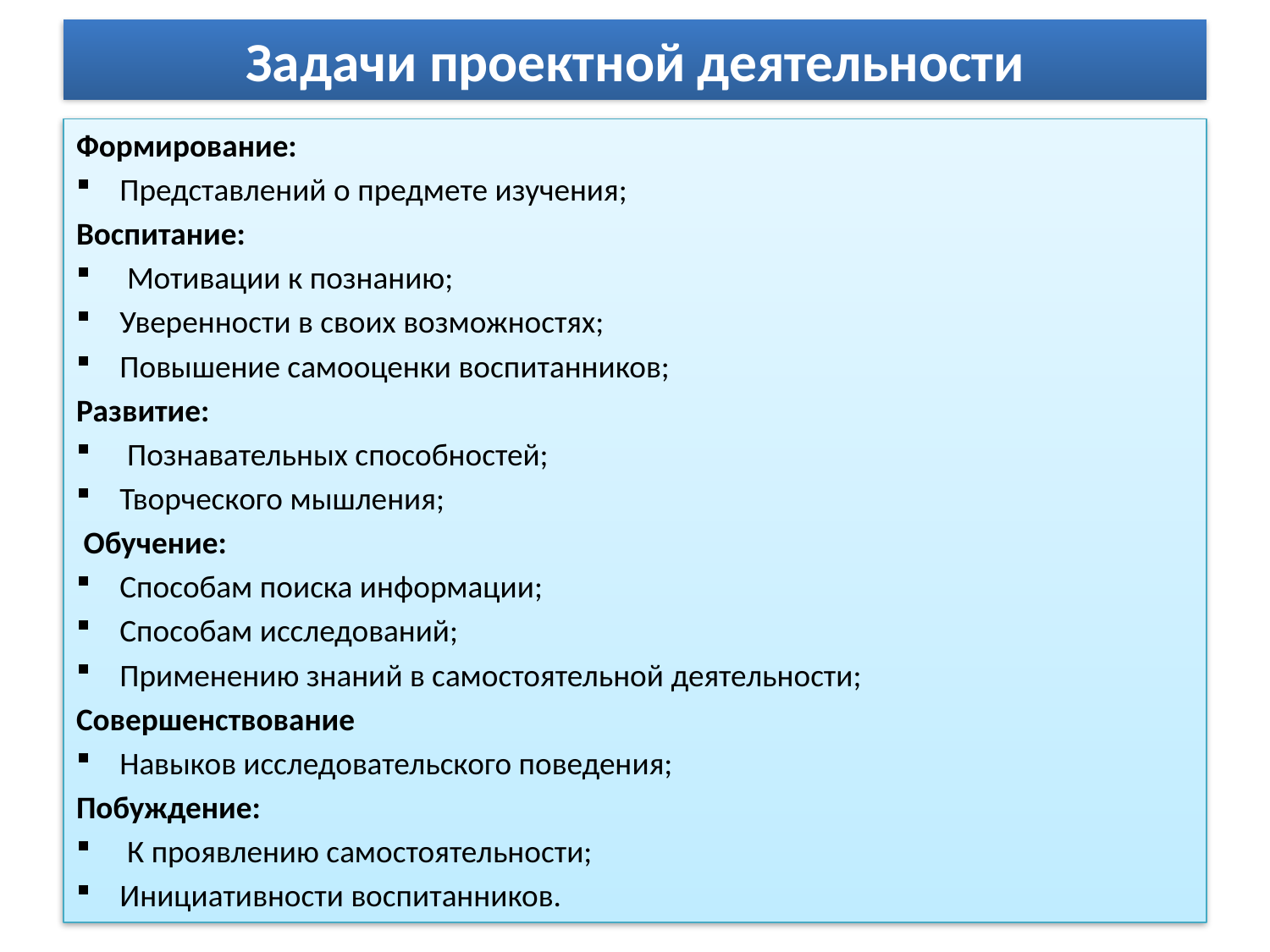

# Задачи проектной деятельности
Формирование:
Представлений о предмете изучения;
Воспитание:
 Мотивации к познанию;
Уверенности в своих возможностях;
Повышение самооценки воспитанников;
Развитие:
 Познавательных способностей;
Творческого мышления;
 Обучение:
Способам поиска информации;
Способам исследований;
Применению знаний в самостоятельной деятельности;
Совершенствование
Навыков исследовательского поведения;
Побуждение:
 К проявлению самостоятельности;
Инициативности воспитанников.